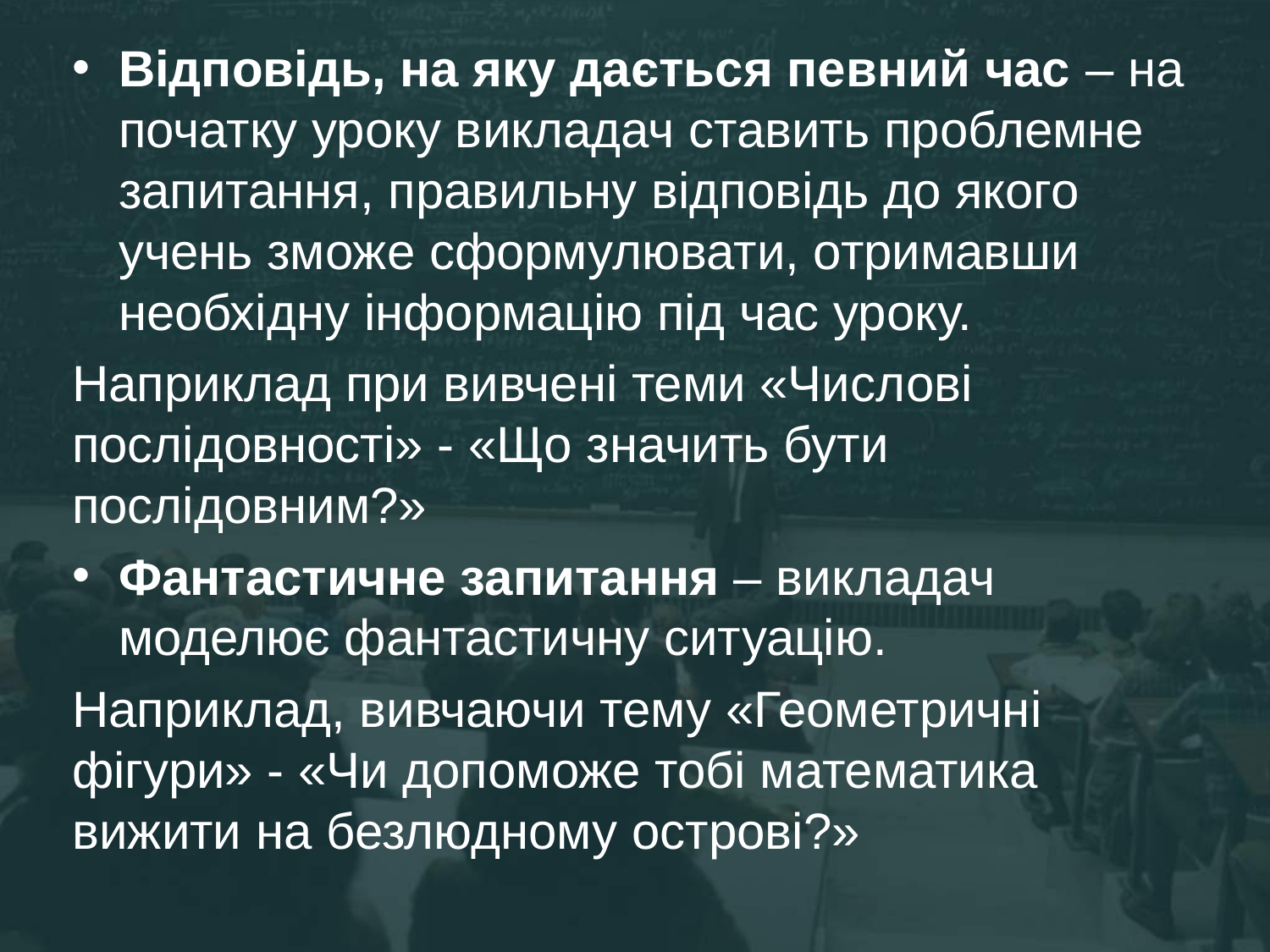

Відповідь, на яку дається певний час – на початку уроку викладач ставить проблемне запитання, правильну відповідь до якого учень зможе сформулювати, отримавши необхідну інформацію під час уроку.
Наприклад при вивчені теми «Числові послідовності» - «Що значить бути послідовним?»
Фантастичне запитання – викладач моделює фантастичну ситуацію.
Наприклад, вивчаючи тему «Геометричні фігури» - «Чи допоможе тобі математика вижити на безлюдному острові?»